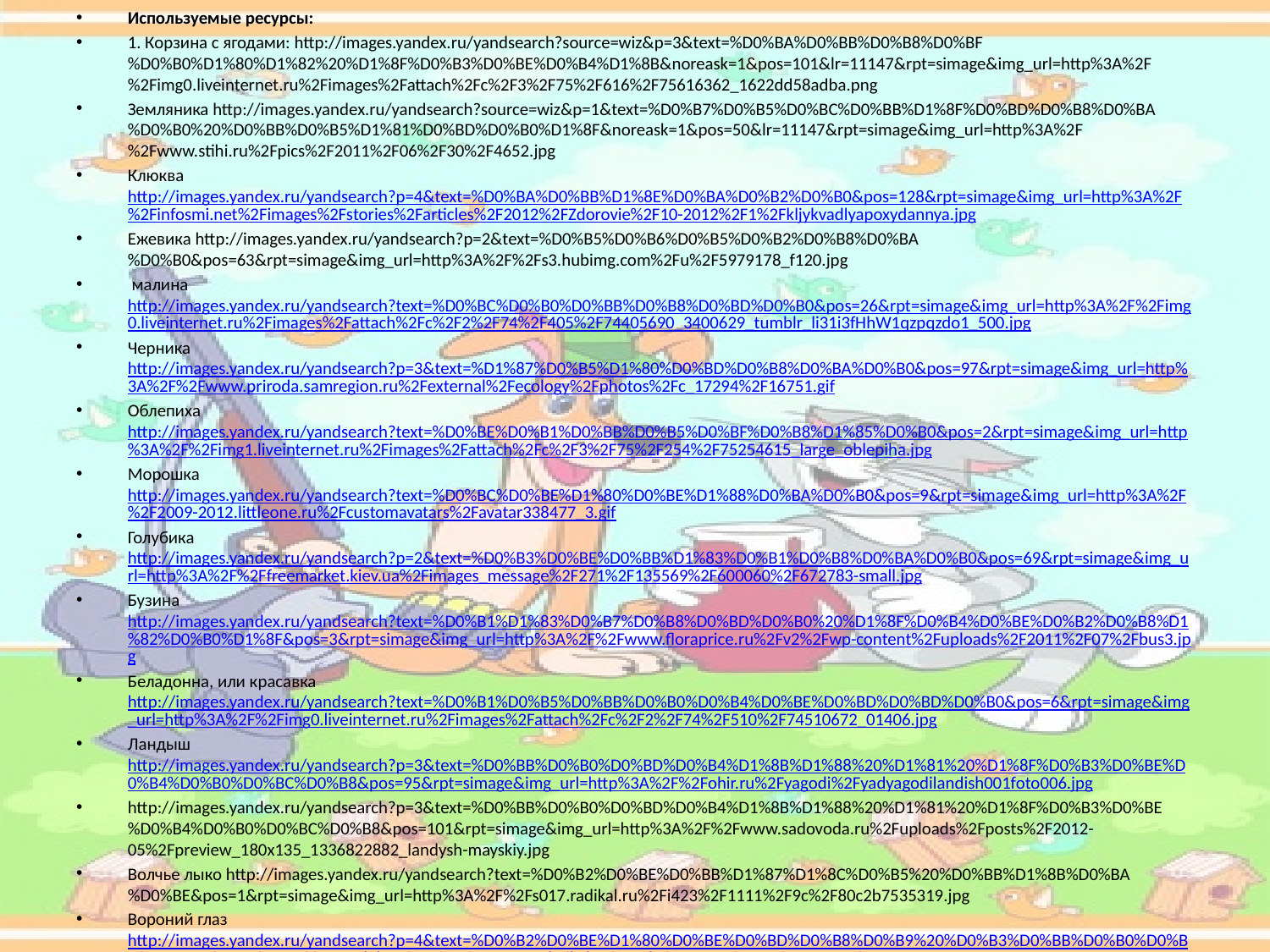

Используемые ресурсы:
1. Корзина с ягодами: http://images.yandex.ru/yandsearch?source=wiz&p=3&text=%D0%BA%D0%BB%D0%B8%D0%BF%D0%B0%D1%80%D1%82%20%D1%8F%D0%B3%D0%BE%D0%B4%D1%8B&noreask=1&pos=101&lr=11147&rpt=simage&img_url=http%3A%2F%2Fimg0.liveinternet.ru%2Fimages%2Fattach%2Fc%2F3%2F75%2F616%2F75616362_1622dd58adba.png
Земляника http://images.yandex.ru/yandsearch?source=wiz&p=1&text=%D0%B7%D0%B5%D0%BC%D0%BB%D1%8F%D0%BD%D0%B8%D0%BA%D0%B0%20%D0%BB%D0%B5%D1%81%D0%BD%D0%B0%D1%8F&noreask=1&pos=50&lr=11147&rpt=simage&img_url=http%3A%2F%2Fwww.stihi.ru%2Fpics%2F2011%2F06%2F30%2F4652.jpg
Клюква http://images.yandex.ru/yandsearch?p=4&text=%D0%BA%D0%BB%D1%8E%D0%BA%D0%B2%D0%B0&pos=128&rpt=simage&img_url=http%3A%2F%2Finfosmi.net%2Fimages%2Fstories%2Farticles%2F2012%2FZdorovie%2F10-2012%2F1%2Fkljykvadlyapoxydannya.jpg
Ежевика http://images.yandex.ru/yandsearch?p=2&text=%D0%B5%D0%B6%D0%B5%D0%B2%D0%B8%D0%BA%D0%B0&pos=63&rpt=simage&img_url=http%3A%2F%2Fs3.hubimg.com%2Fu%2F5979178_f120.jpg
 малина http://images.yandex.ru/yandsearch?text=%D0%BC%D0%B0%D0%BB%D0%B8%D0%BD%D0%B0&pos=26&rpt=simage&img_url=http%3A%2F%2Fimg0.liveinternet.ru%2Fimages%2Fattach%2Fc%2F2%2F74%2F405%2F74405690_3400629_tumblr_li31i3fHhW1qzpqzdo1_500.jpg
Черника http://images.yandex.ru/yandsearch?p=3&text=%D1%87%D0%B5%D1%80%D0%BD%D0%B8%D0%BA%D0%B0&pos=97&rpt=simage&img_url=http%3A%2F%2Fwww.priroda.samregion.ru%2Fexternal%2Fecology%2Fphotos%2Fc_17294%2F16751.gif
Облепиха http://images.yandex.ru/yandsearch?text=%D0%BE%D0%B1%D0%BB%D0%B5%D0%BF%D0%B8%D1%85%D0%B0&pos=2&rpt=simage&img_url=http%3A%2F%2Fimg1.liveinternet.ru%2Fimages%2Fattach%2Fc%2F3%2F75%2F254%2F75254615_large_oblepiha.jpg
Морошка http://images.yandex.ru/yandsearch?text=%D0%BC%D0%BE%D1%80%D0%BE%D1%88%D0%BA%D0%B0&pos=9&rpt=simage&img_url=http%3A%2F%2F2009-2012.littleone.ru%2Fcustomavatars%2Favatar338477_3.gif
Голубика http://images.yandex.ru/yandsearch?p=2&text=%D0%B3%D0%BE%D0%BB%D1%83%D0%B1%D0%B8%D0%BA%D0%B0&pos=69&rpt=simage&img_url=http%3A%2F%2Ffreemarket.kiev.ua%2Fimages_message%2F271%2F135569%2F600060%2F672783-small.jpg
Бузина http://images.yandex.ru/yandsearch?text=%D0%B1%D1%83%D0%B7%D0%B8%D0%BD%D0%B0%20%D1%8F%D0%B4%D0%BE%D0%B2%D0%B8%D1%82%D0%B0%D1%8F&pos=3&rpt=simage&img_url=http%3A%2F%2Fwww.floraprice.ru%2Fv2%2Fwp-content%2Fuploads%2F2011%2F07%2Fbus3.jpg
Беладонна, или красавка http://images.yandex.ru/yandsearch?text=%D0%B1%D0%B5%D0%BB%D0%B0%D0%B4%D0%BE%D0%BD%D0%BD%D0%B0&pos=6&rpt=simage&img_url=http%3A%2F%2Fimg0.liveinternet.ru%2Fimages%2Fattach%2Fc%2F2%2F74%2F510%2F74510672_01406.jpg
Ландыш http://images.yandex.ru/yandsearch?p=3&text=%D0%BB%D0%B0%D0%BD%D0%B4%D1%8B%D1%88%20%D1%81%20%D1%8F%D0%B3%D0%BE%D0%B4%D0%B0%D0%BC%D0%B8&pos=95&rpt=simage&img_url=http%3A%2F%2Fohir.ru%2Fyagodi%2Fyadyagodilandish001foto006.jpg
http://images.yandex.ru/yandsearch?p=3&text=%D0%BB%D0%B0%D0%BD%D0%B4%D1%8B%D1%88%20%D1%81%20%D1%8F%D0%B3%D0%BE%D0%B4%D0%B0%D0%BC%D0%B8&pos=101&rpt=simage&img_url=http%3A%2F%2Fwww.sadovoda.ru%2Fuploads%2Fposts%2F2012-05%2Fpreview_180x135_1336822882_landysh-mayskiy.jpg
Волчье лыко http://images.yandex.ru/yandsearch?text=%D0%B2%D0%BE%D0%BB%D1%87%D1%8C%D0%B5%20%D0%BB%D1%8B%D0%BA%D0%BE&pos=1&rpt=simage&img_url=http%3A%2F%2Fs017.radikal.ru%2Fi423%2F1111%2F9c%2F80c2b7535319.jpg
Вороний глаз http://images.yandex.ru/yandsearch?p=4&text=%D0%B2%D0%BE%D1%80%D0%BE%D0%BD%D0%B8%D0%B9%20%D0%B3%D0%BB%D0%B0%D0%B7&pos=137&rpt=simage&img_url=http%3A%2F%2Fnature.baikal.ru%2Fphs%2Fnorm%2F57%2F57225.jpg